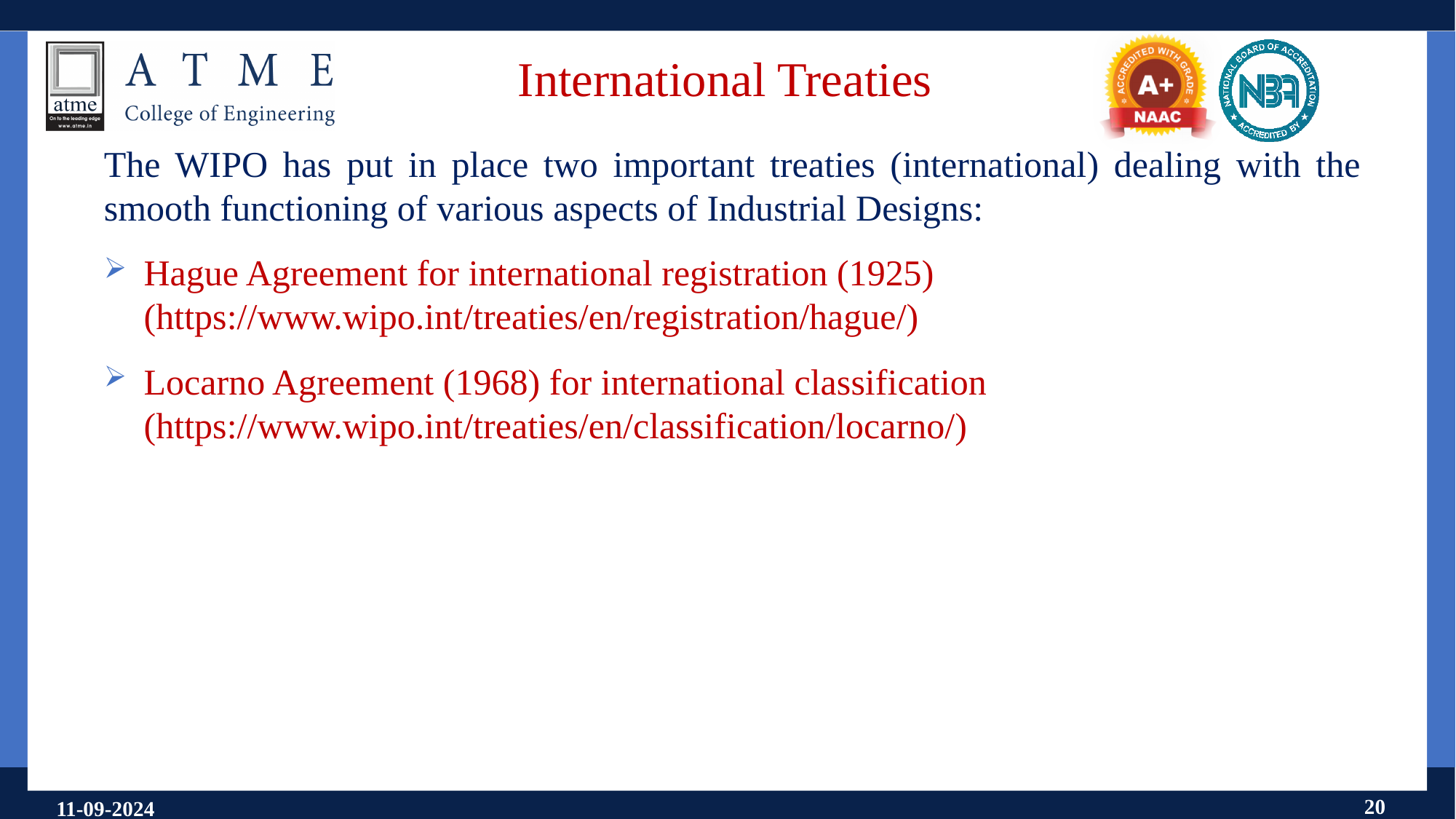

# International Treaties
The WIPO has put in place two important treaties (international) dealing with the smooth functioning of various aspects of Industrial Designs:
Hague Agreement for international registration (1925) (https://www.wipo.int/treaties/en/registration/hague/)
Locarno Agreement (1968) for international classification (https://www.wipo.int/treaties/en/classification/locarno/)
20
11-09-2024